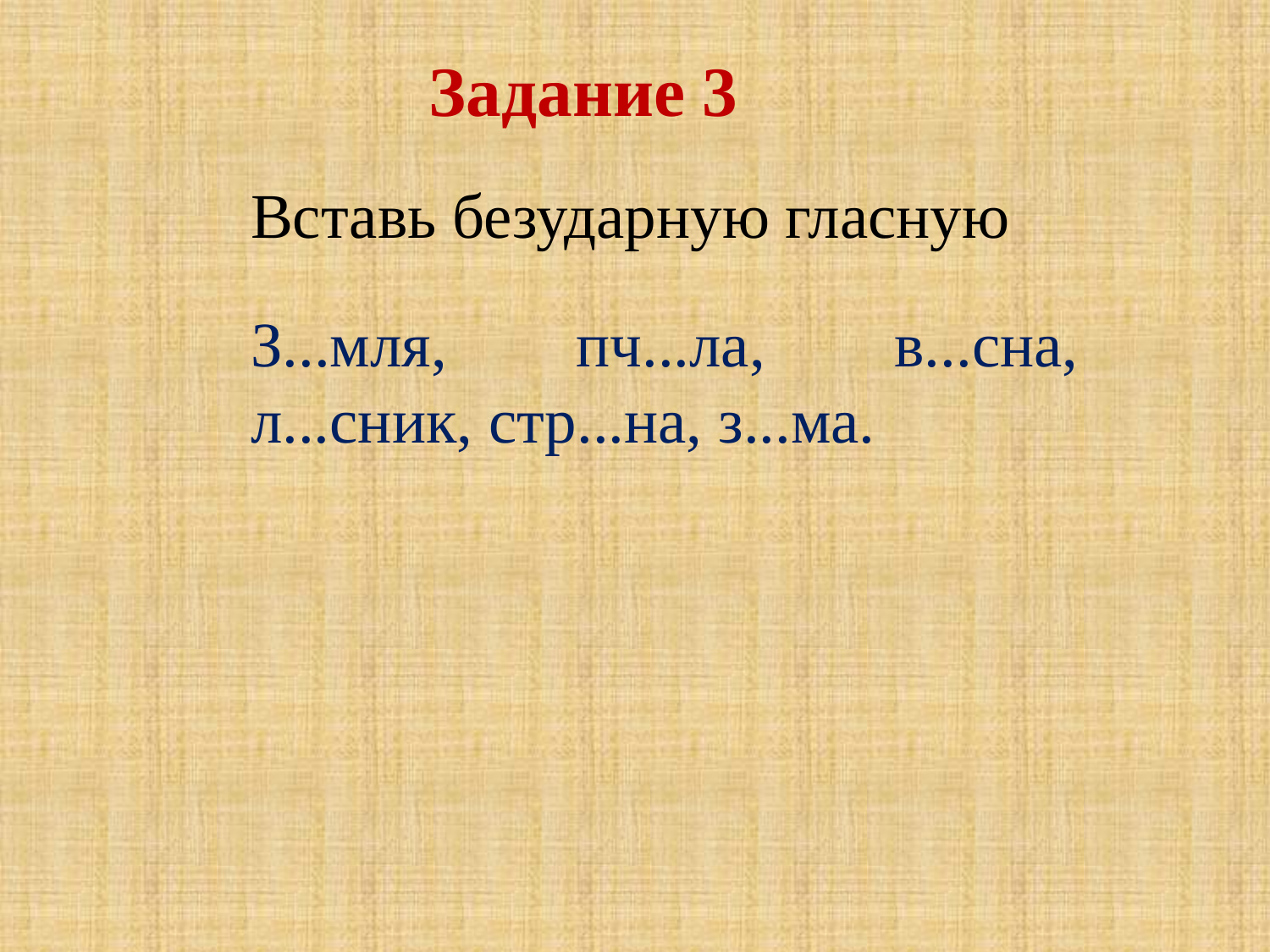

Задание 3
Вставь безударную гласную
З...мля, пч...ла, в...сна, л...сник, стр...на, з...ма.